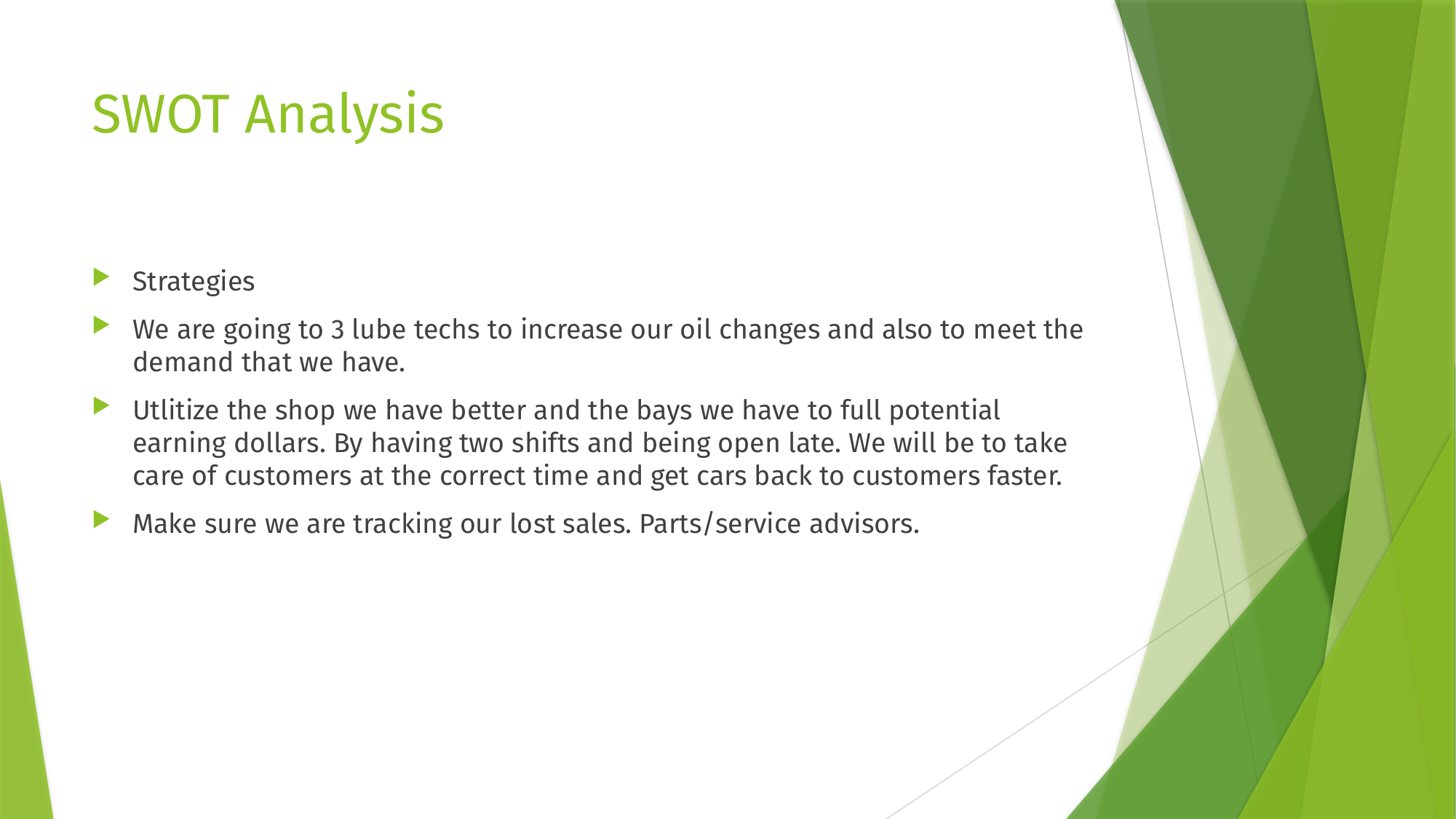

# SWOT Analysis
Strategies
We are going to 3 lube techs to increase our oil changes and also to meet the demand that we have.
Utlitize the shop we have better and the bays we have to full potential earning dollars. By having two shifts and being open late. We will be to take care of customers at the correct time and get cars back to customers faster.
Make sure we are tracking our lost sales. Parts/service advisors.